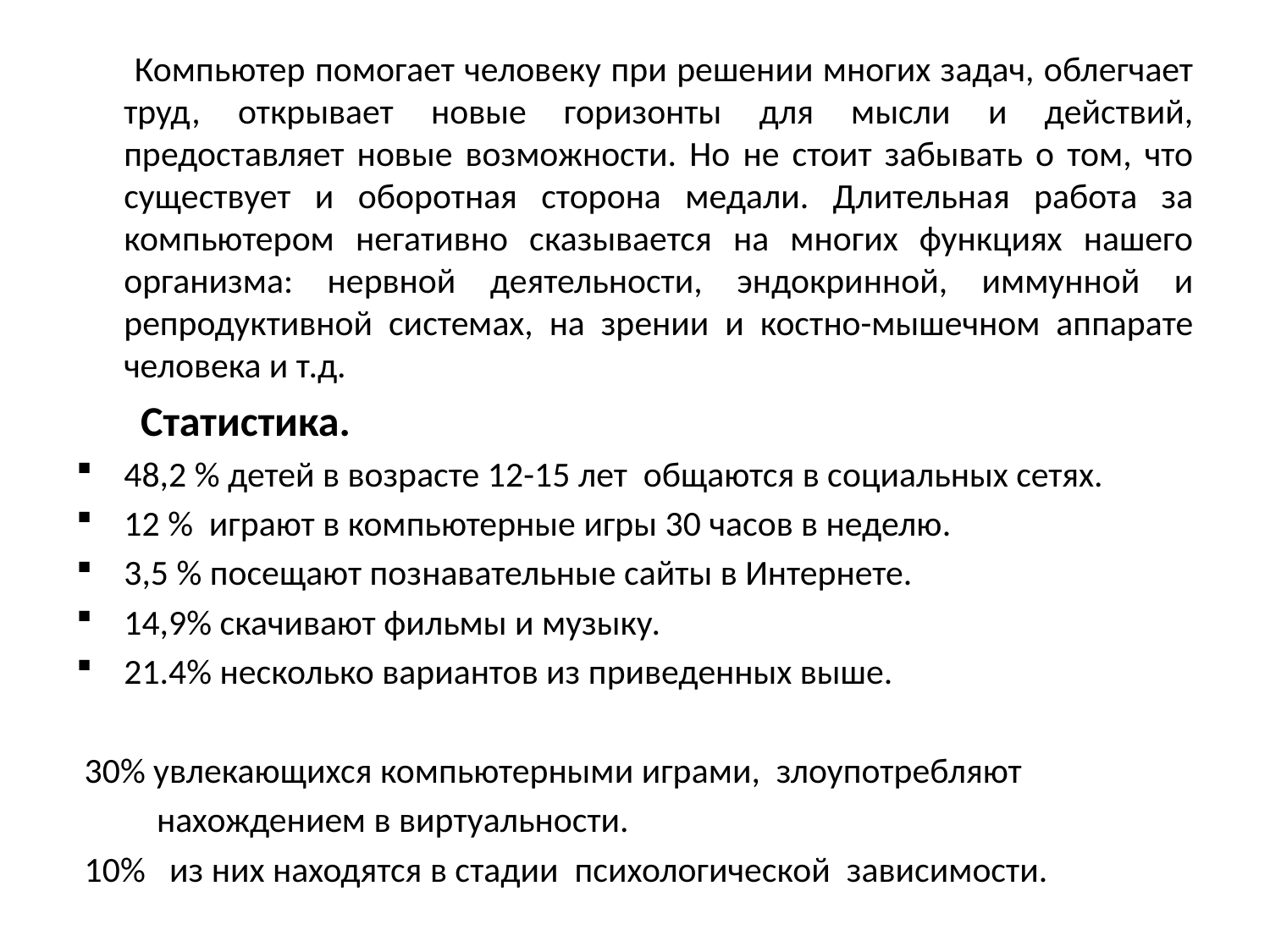

#
      Компьютер помогает человеку при решении многих задач, облегчает труд, открывает новые горизонты для мысли и действий, предоставляет новые возможности. Но не стоит забывать о том, что существует и оборотная сторона медали. Длительная работа за компьютером негативно сказывается на многих функциях нашего организма: нервной деятельности, эндокринной, иммунной и репродуктивной системах, на зрении и костно-мышечном аппарате человека и т.д.
        Статистика.
48,2 % детей в возрасте 12-15 лет  общаются в социальных сетях.
12 %  играют в компьютерные игры 30 часов в неделю.
3,5 % посещают познавательные сайты в Интернете.
14,9% скачивают фильмы и музыку.
21.4% несколько вариантов из приведенных выше.

 30% увлекающихся компьютерными играми,  злоупотребляют
          нахождением в виртуальности.
 10%   из них находятся в стадии  психологической  зависимости.